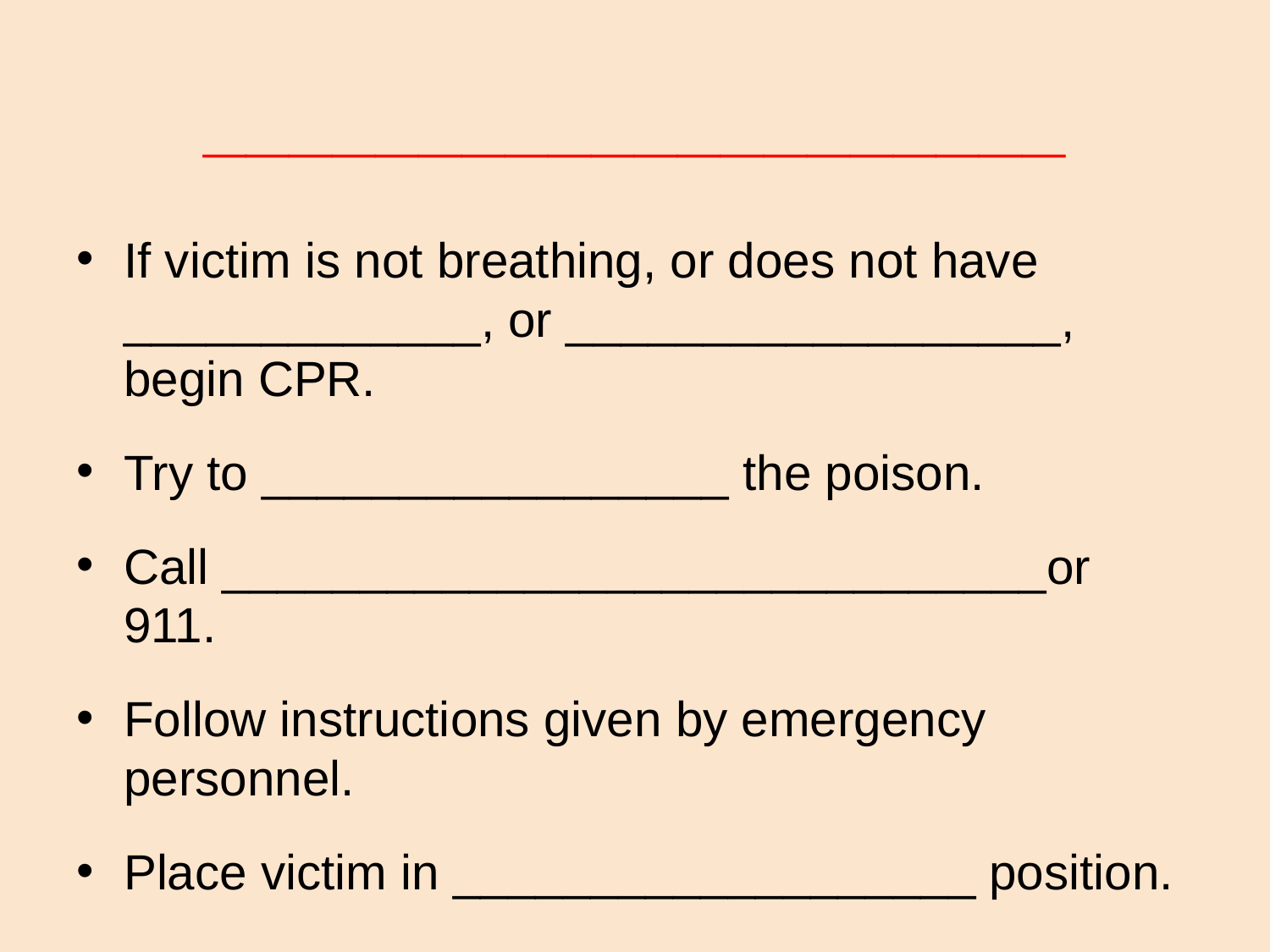

# ____________________
If victim is not breathing, or does not have _____________, or __________________, begin CPR.

Try to _________________ the poison.

Call ______________________________or 911.

Follow instructions given by emergency personnel.

Place victim in ___________________ position.